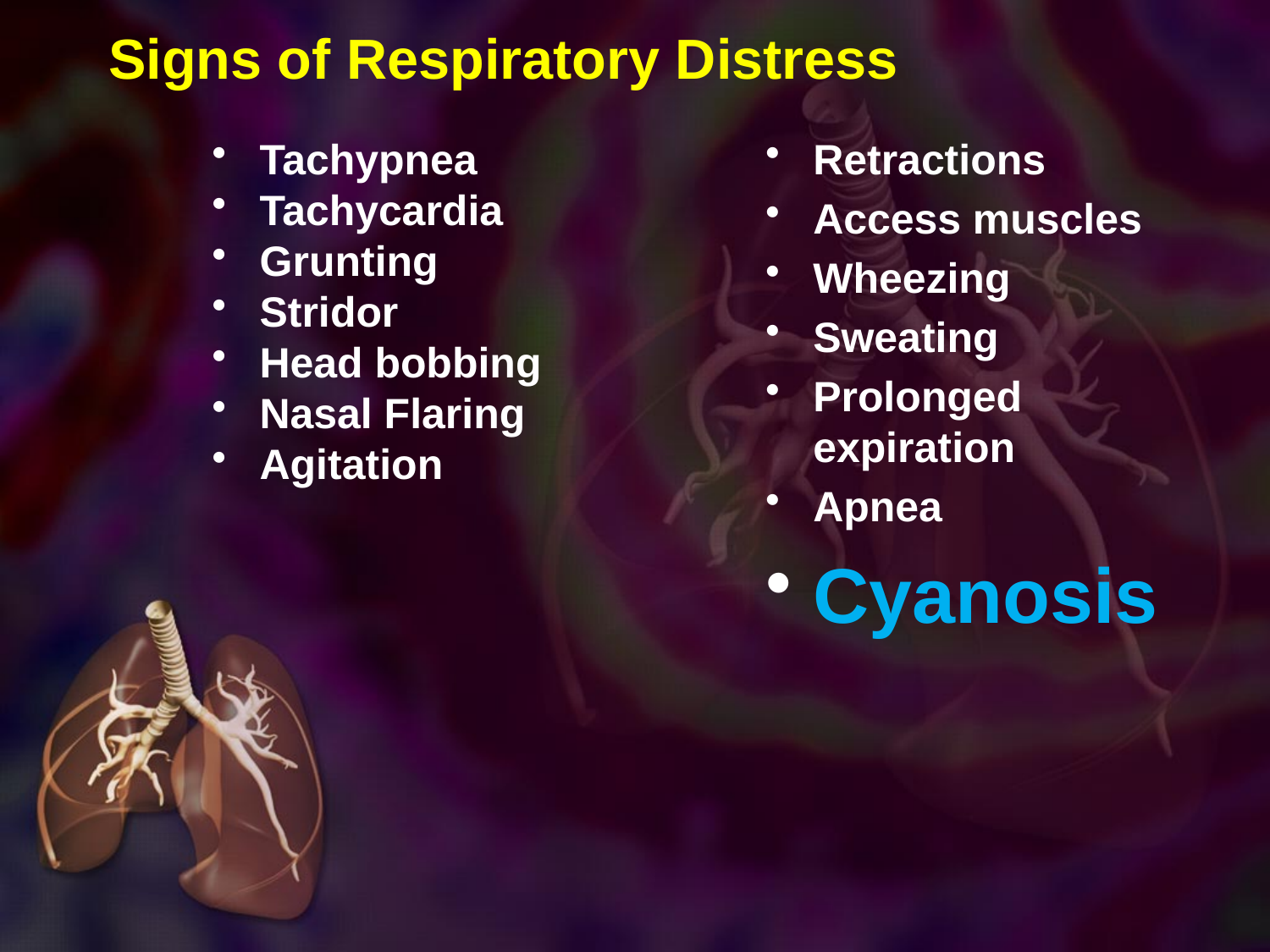

# Signs of Respiratory Distress
Tachypnea
Tachycardia
Grunting
Stridor
Head bobbing
Nasal Flaring
Agitation

Retractions
Access muscles
Wheezing
Sweating
Prolonged expiration
Apnea
Cyanosis